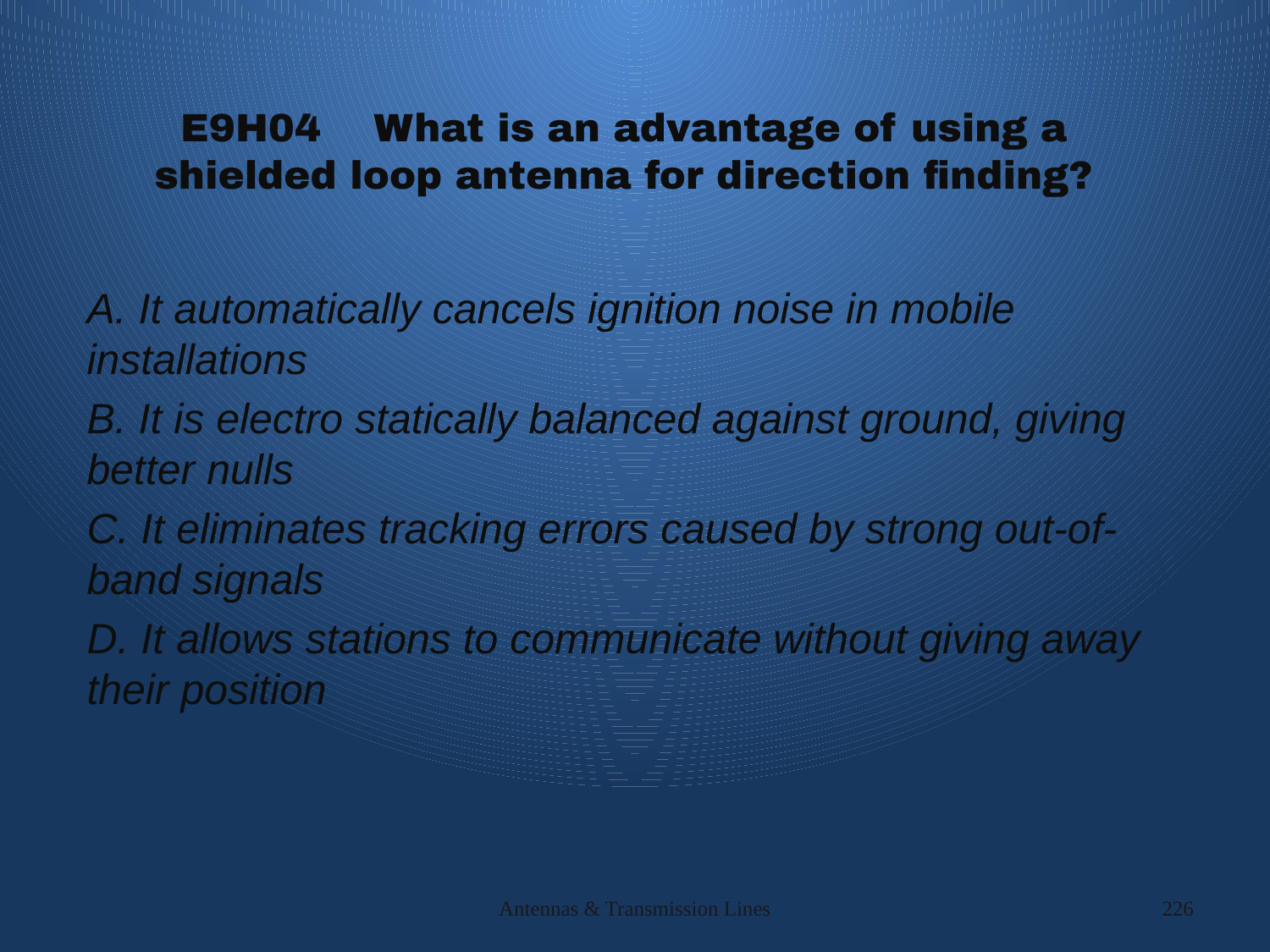

# E9H04    What is an advantage of using a shielded loop antenna for direction finding?
A. It automatically cancels ignition noise in mobile installations
B. It is electro statically balanced against ground, giving better nulls
C. It eliminates tracking errors caused by strong out-of-band signals
D. It allows stations to communicate without giving away their position
Antennas & Transmission Lines
226